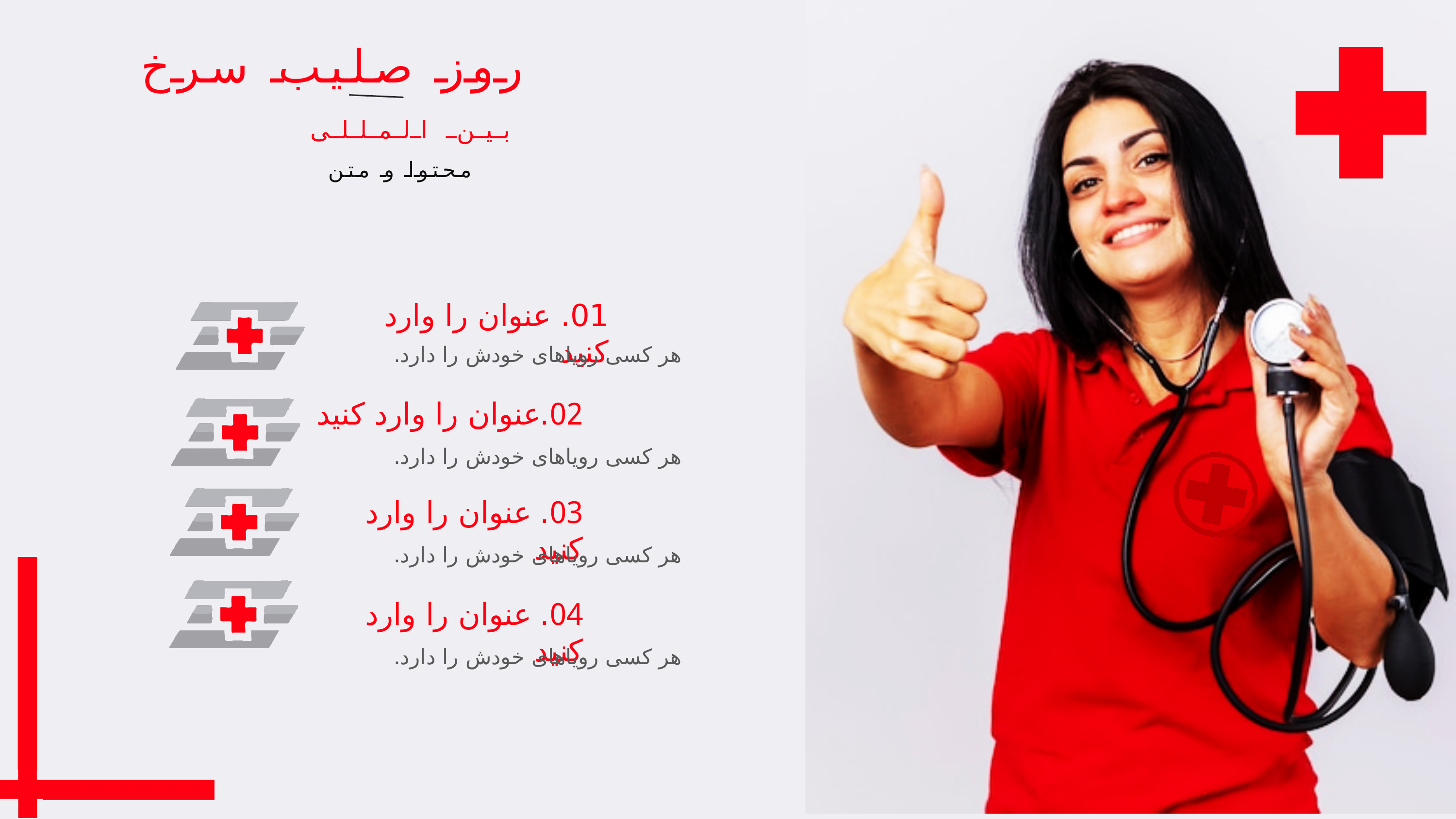

روز صلیب سرخ

بین المللی
محتوا و متن
01. عنوان را وارد کنید

هر کسی رویاهای خودش را دارد.
02.عنوان را وارد کنید

هر کسی رویاهای خودش را دارد.

03. عنوان را وارد کنید
هر کسی رویاهای خودش را دارد.

04. عنوان را وارد کنید
هر کسی رویاهای خودش را دارد.